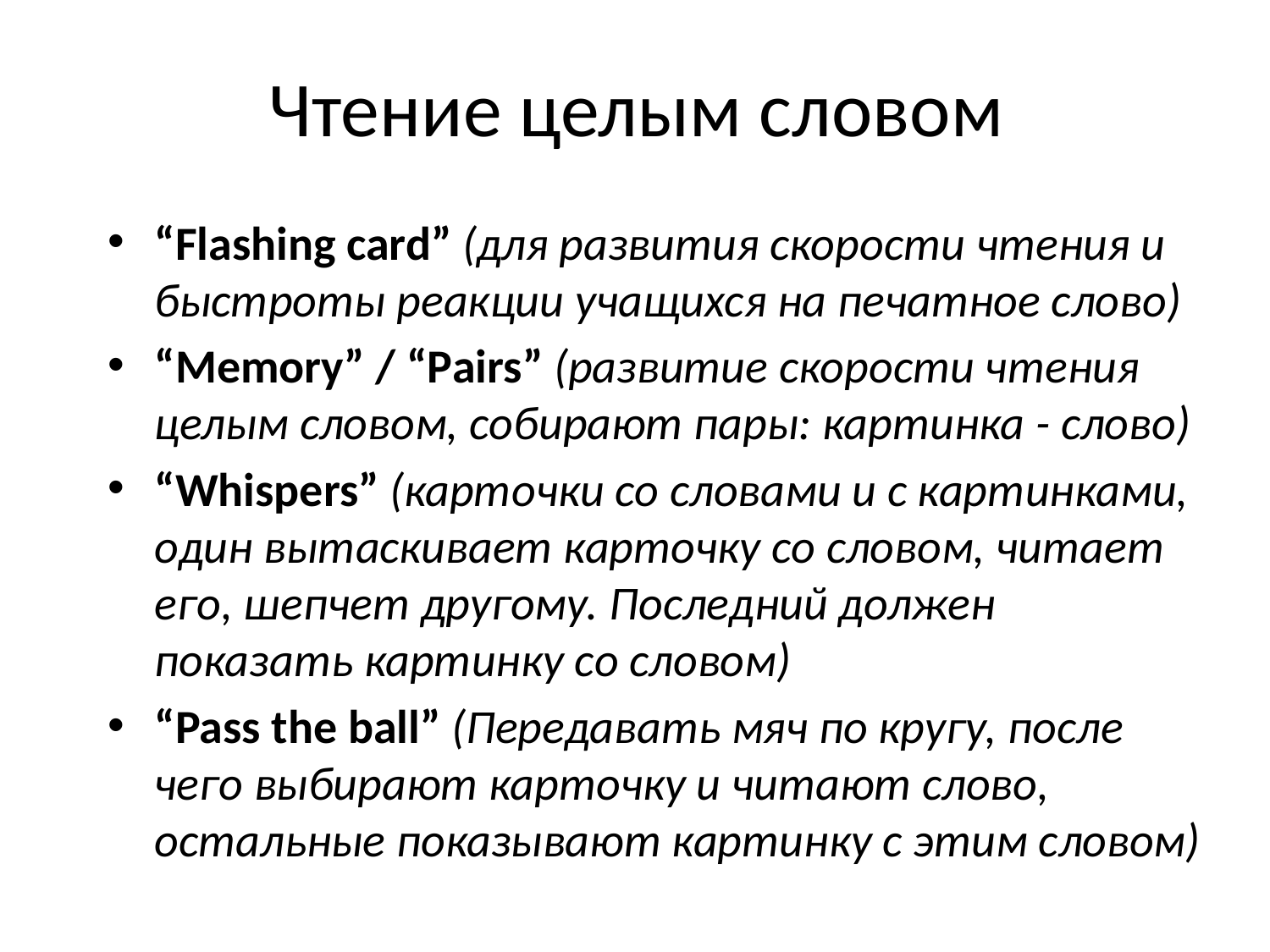

# Чтение целым словом
“Flashing card” (для развития скорости чтения и быстроты реакции учащихся на печатное слово)
“Memory” / “Pairs” (развитие скорости чтения целым словом, собирают пары: картинка - слово)
“Whispers” (карточки со словами и с картинками, один вытаскивает карточку со словом, читает его, шепчет другому. Последний должен показать картинку со словом)
“Pass the ball” (Передавать мяч по кругу, после чего выбирают карточку и читают слово, остальные показывают картинку с этим словом)